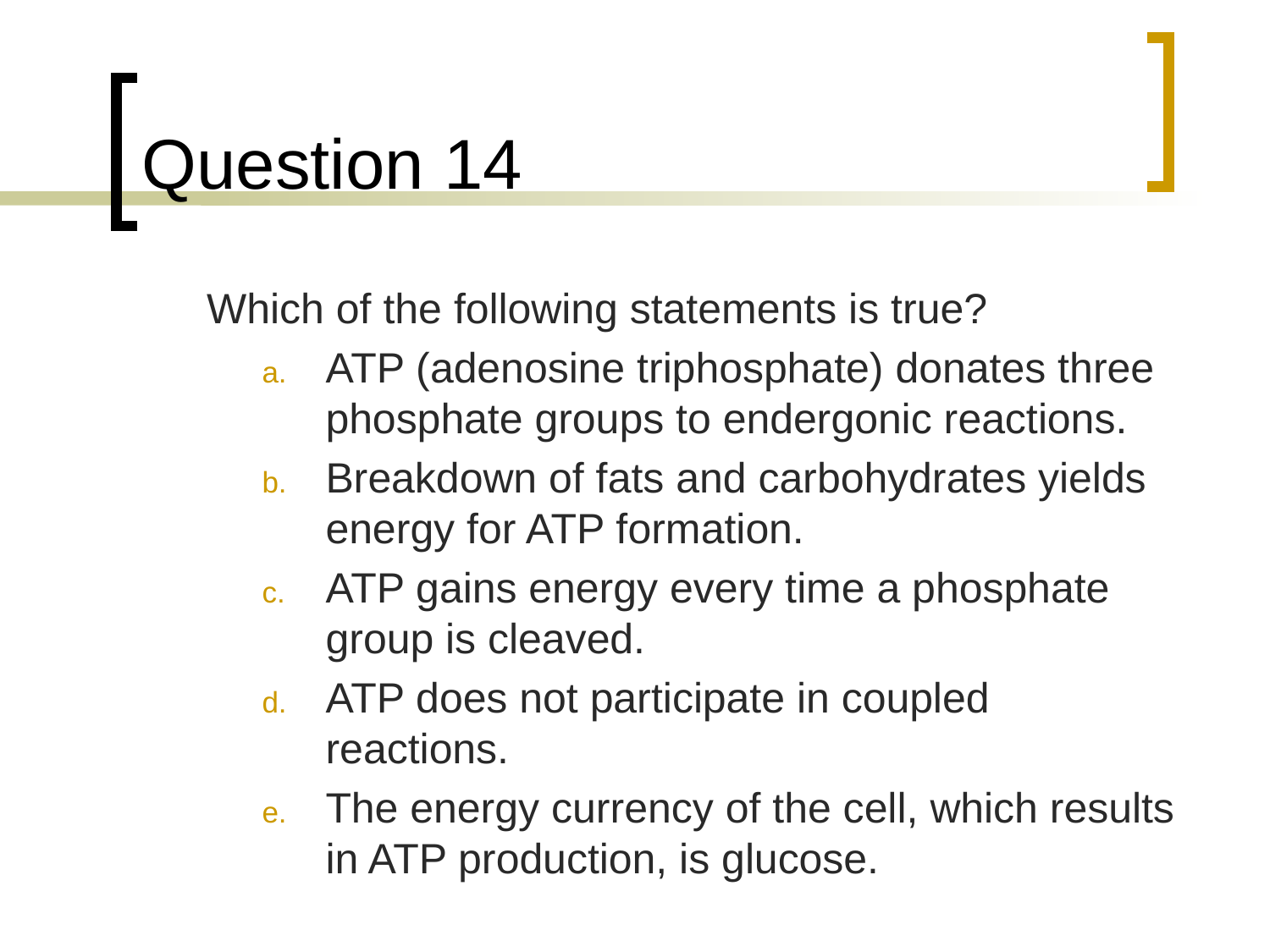

# Question 14
	Which of the following statements is true?
ATP (adenosine triphosphate) donates three phosphate groups to endergonic reactions.
Breakdown of fats and carbohydrates yields energy for ATP formation.
ATP gains energy every time a phosphate group is cleaved.
ATP does not participate in coupled reactions.
The energy currency of the cell, which results in ATP production, is glucose.